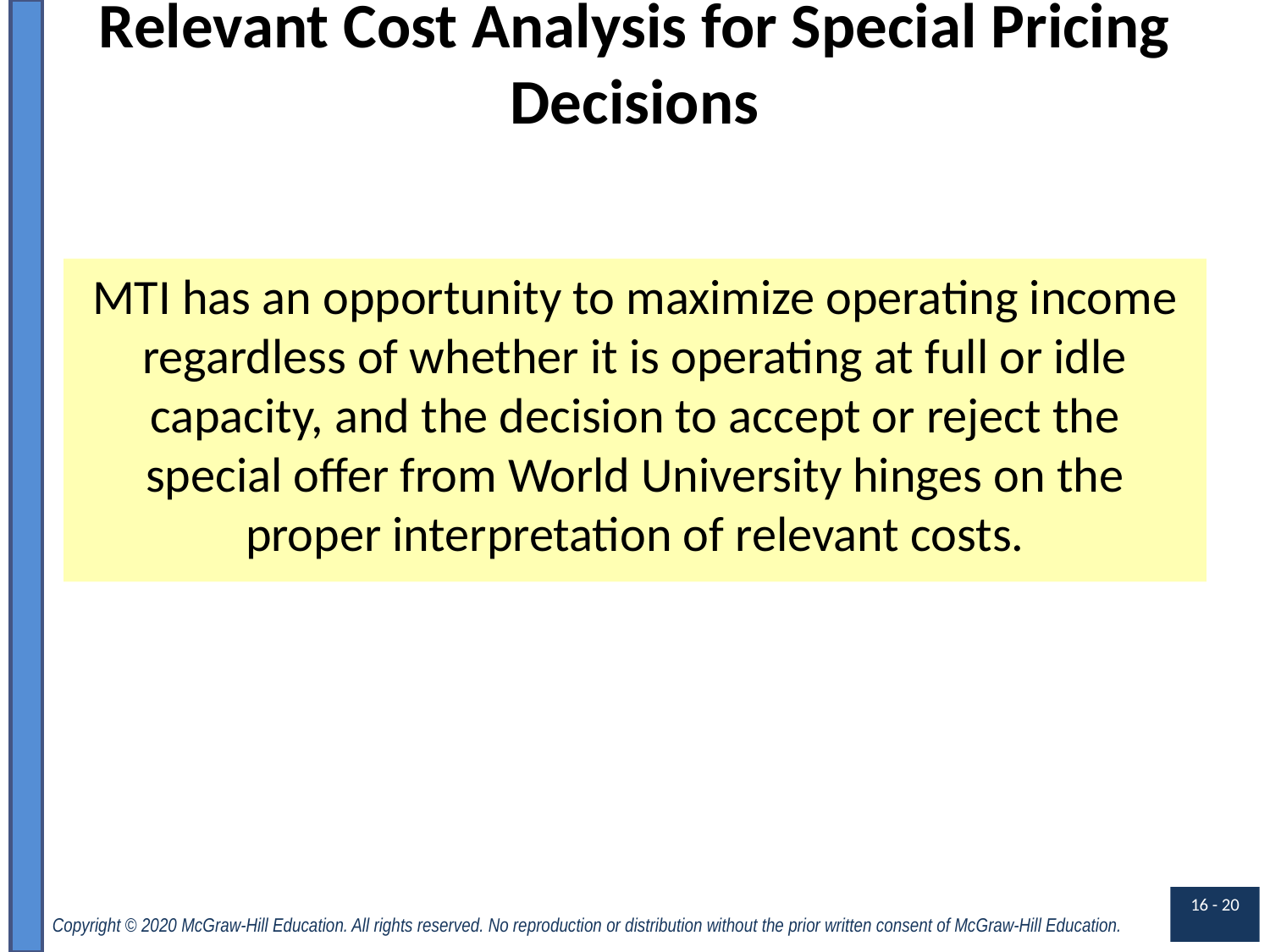

# Relevant Cost Analysis for Special Pricing Decisions
MTI has an opportunity to maximize operating income regardless of whether it is operating at full or idle capacity, and the decision to accept or reject the special offer from World University hinges on the proper interpretation of relevant costs.